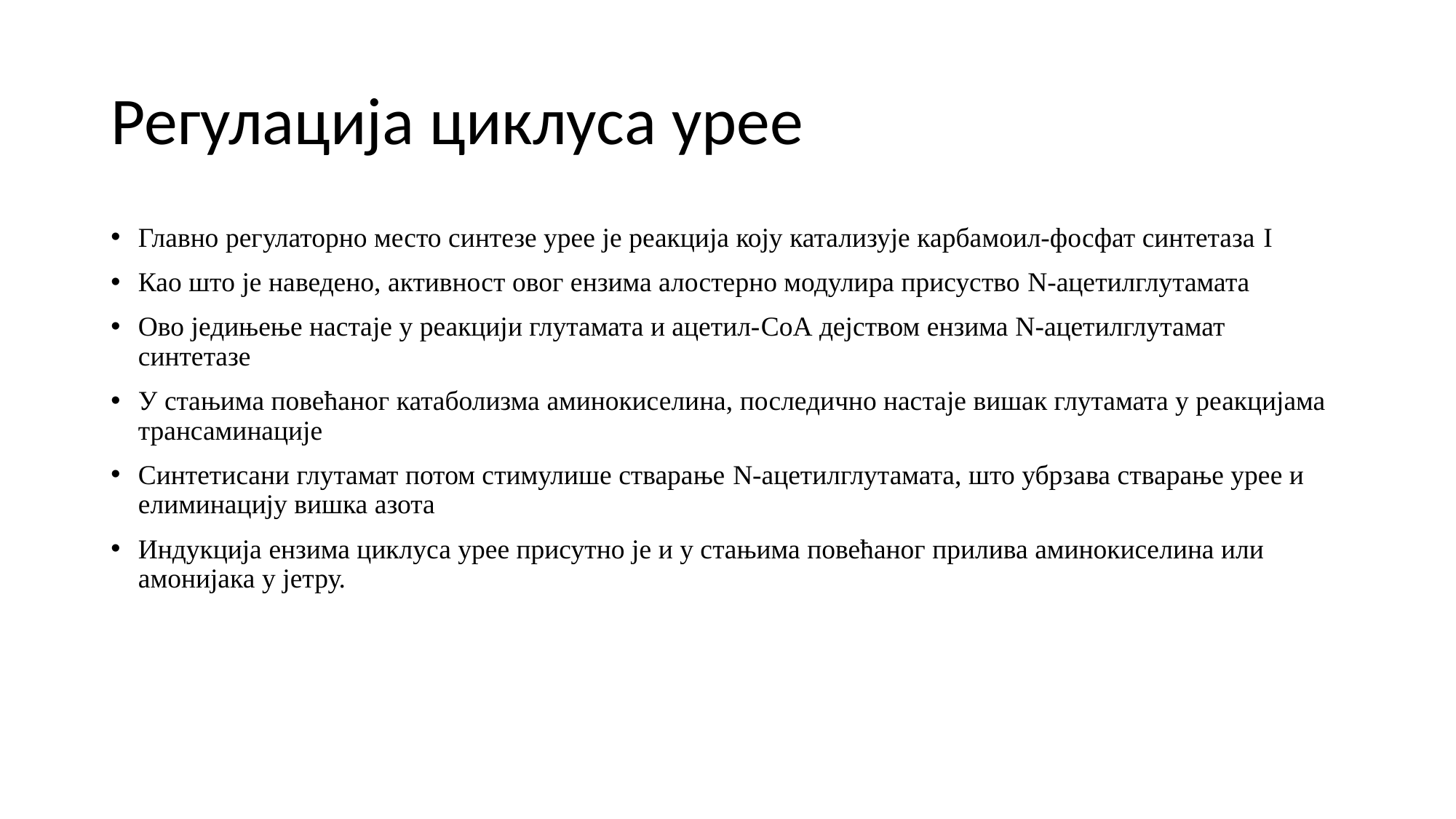

# Регулација циклуса урее
Главно регулаторно место синтезе урее је реакција коју катализује карбамоил-фосфат синтетаза I
Као што је наведено, активност овог ензима алостерно модулира присуство N-ацетилглутамата
Ово једињење настаје у реакцији глутамата и ацетил-CoA дејством ензима N-ацетилглутамат синтетазе
У стањима повећаног катаболизма аминокиселина, последично настаје вишак глутамата у реакцијама трансаминације
Синтетисани глутамат потом стимулише стварање N-ацетилглутамата, што убрзава стварање урее и елиминацију вишка азота
Индукција ензима циклуса урее присутно је и у стањима повећаног прилива аминокиселина или амонијака у јетру.